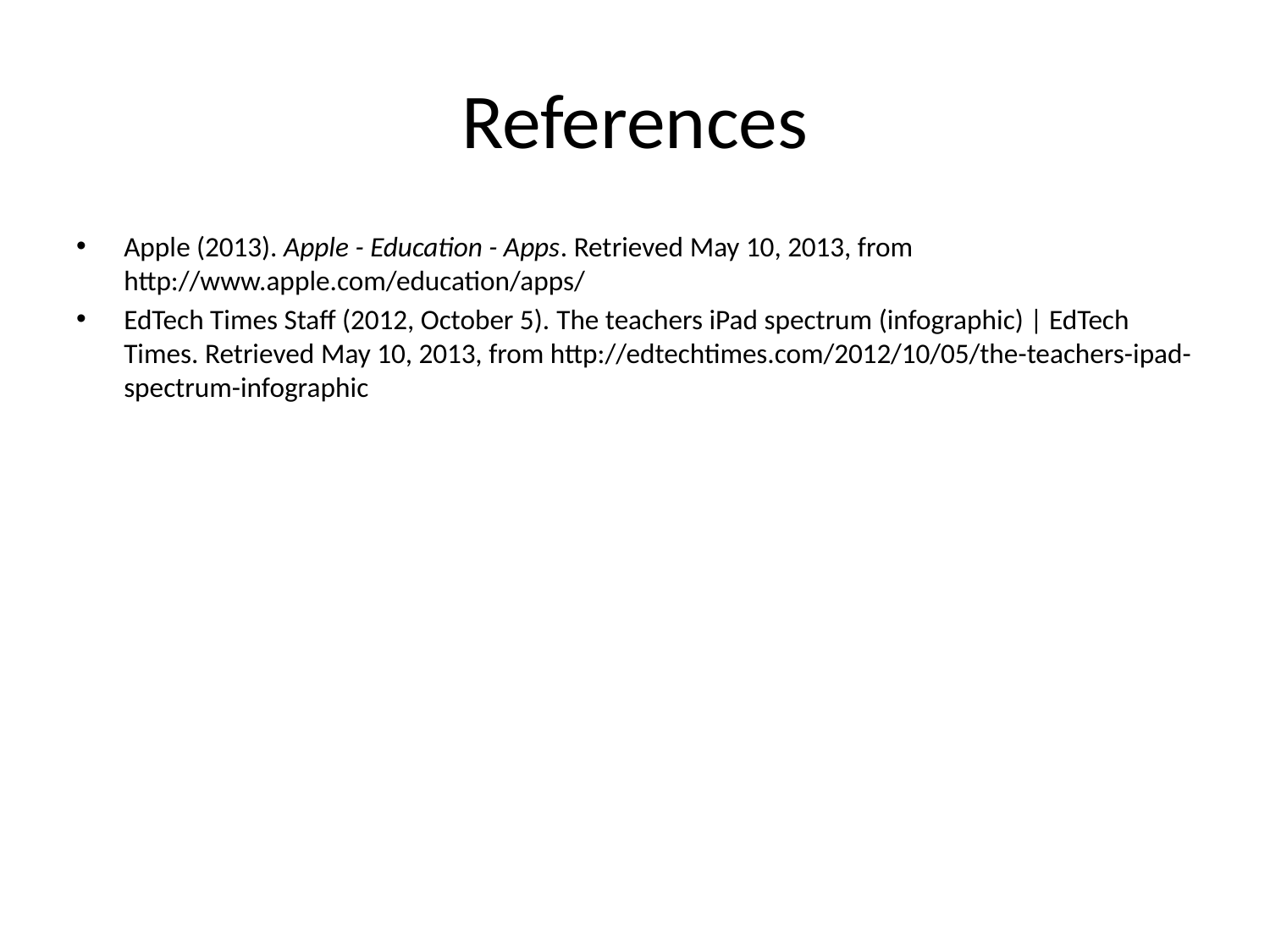

# References
Apple (2013). Apple - Education - Apps. Retrieved May 10, 2013, from http://www.apple.com/education/apps/
EdTech Times Staff (2012, October 5). The teachers iPad spectrum (infographic) | EdTech Times. Retrieved May 10, 2013, from http://edtechtimes.com/2012/10/05/the-teachers-ipad-spectrum-infographic